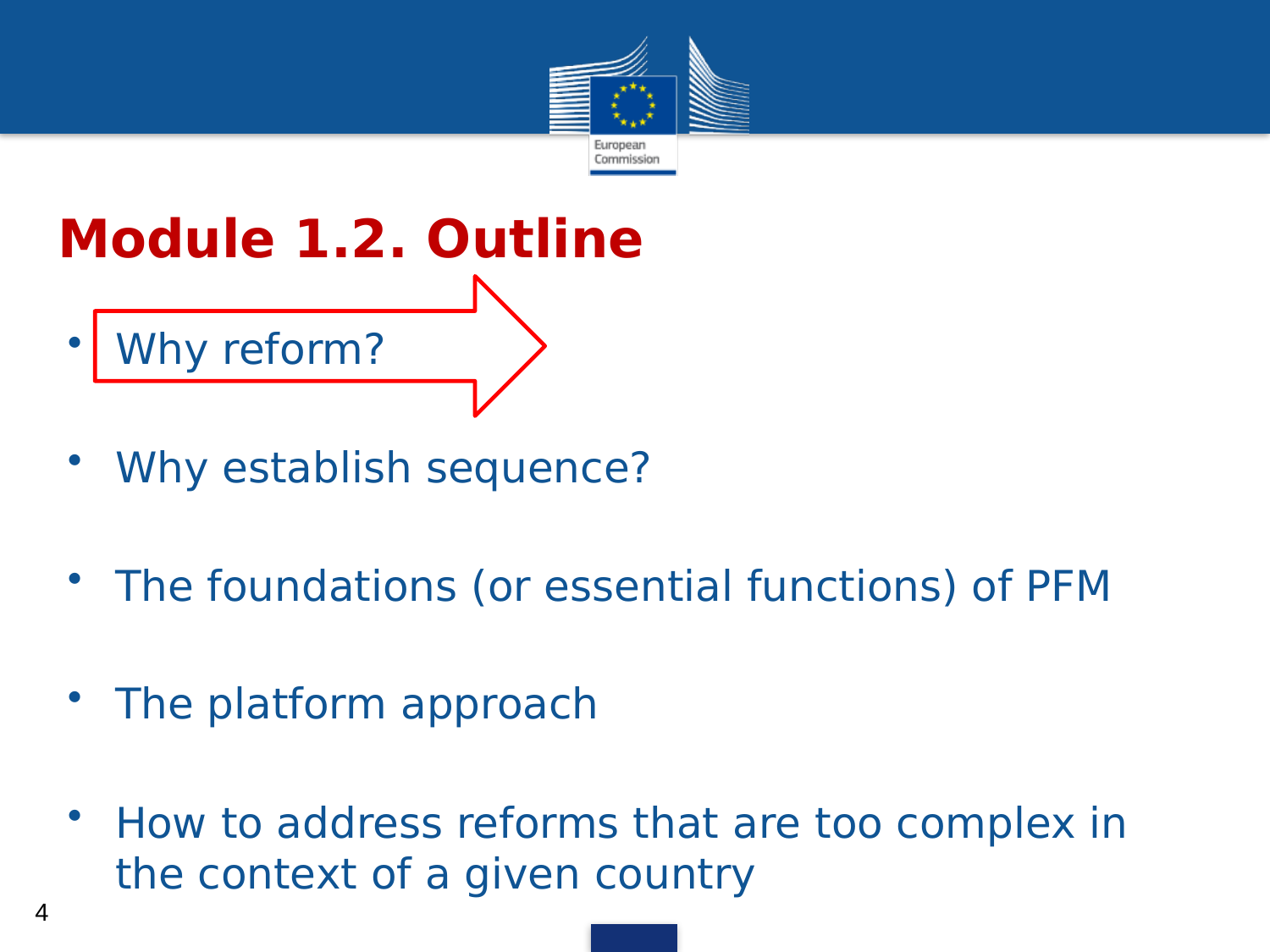

# Module 1.2. Outline

Why reform?

Why establish sequence?

The foundations (or essential functions) of PFM

The platform approach

How to address reforms that are too complex in the context of a given country

4